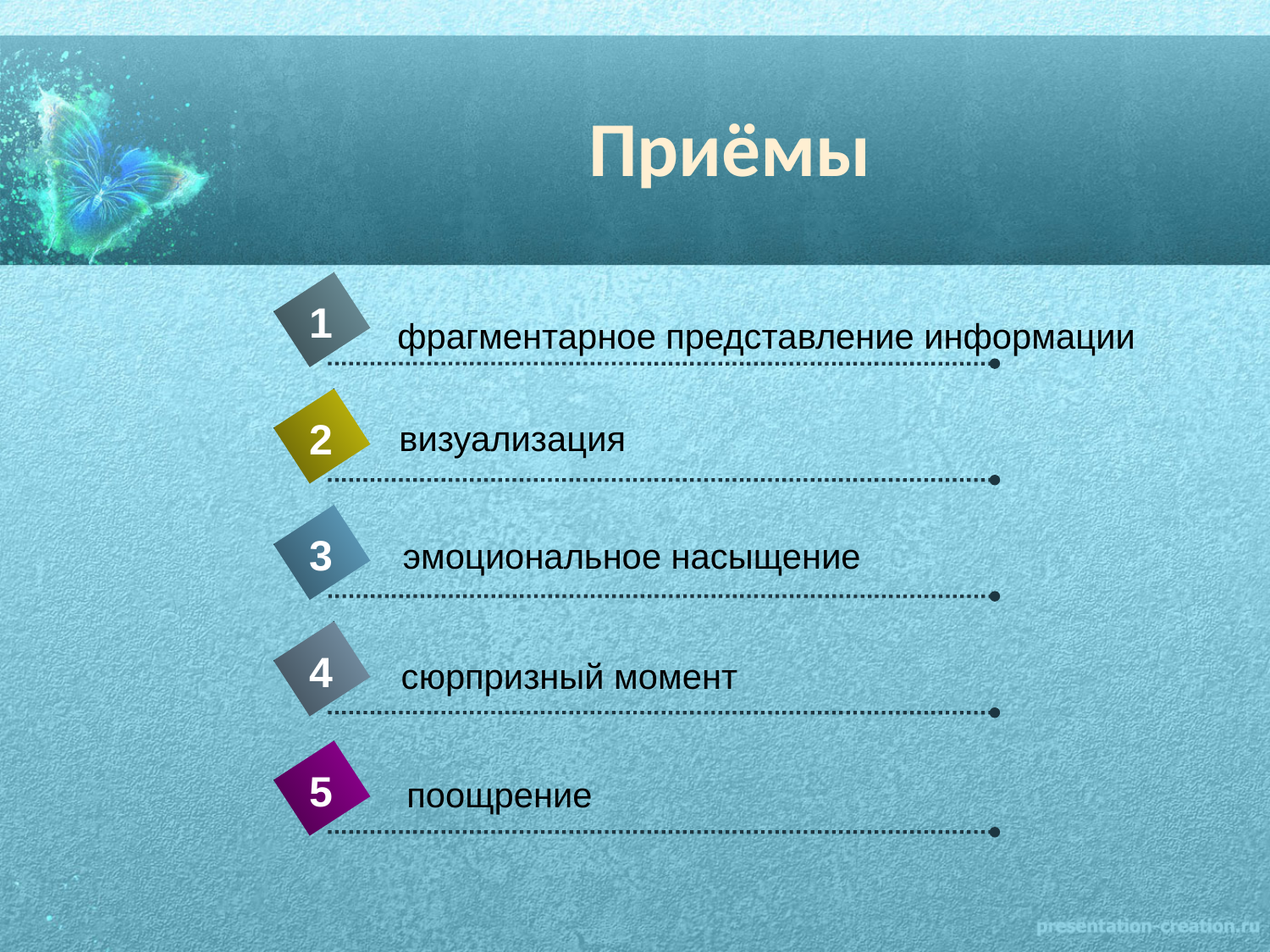

# Приёмы

1
 фрагментарное представление информации

2
визуализация

3
эмоциональное насыщение

4
сюрпризный момент

5
поощрение